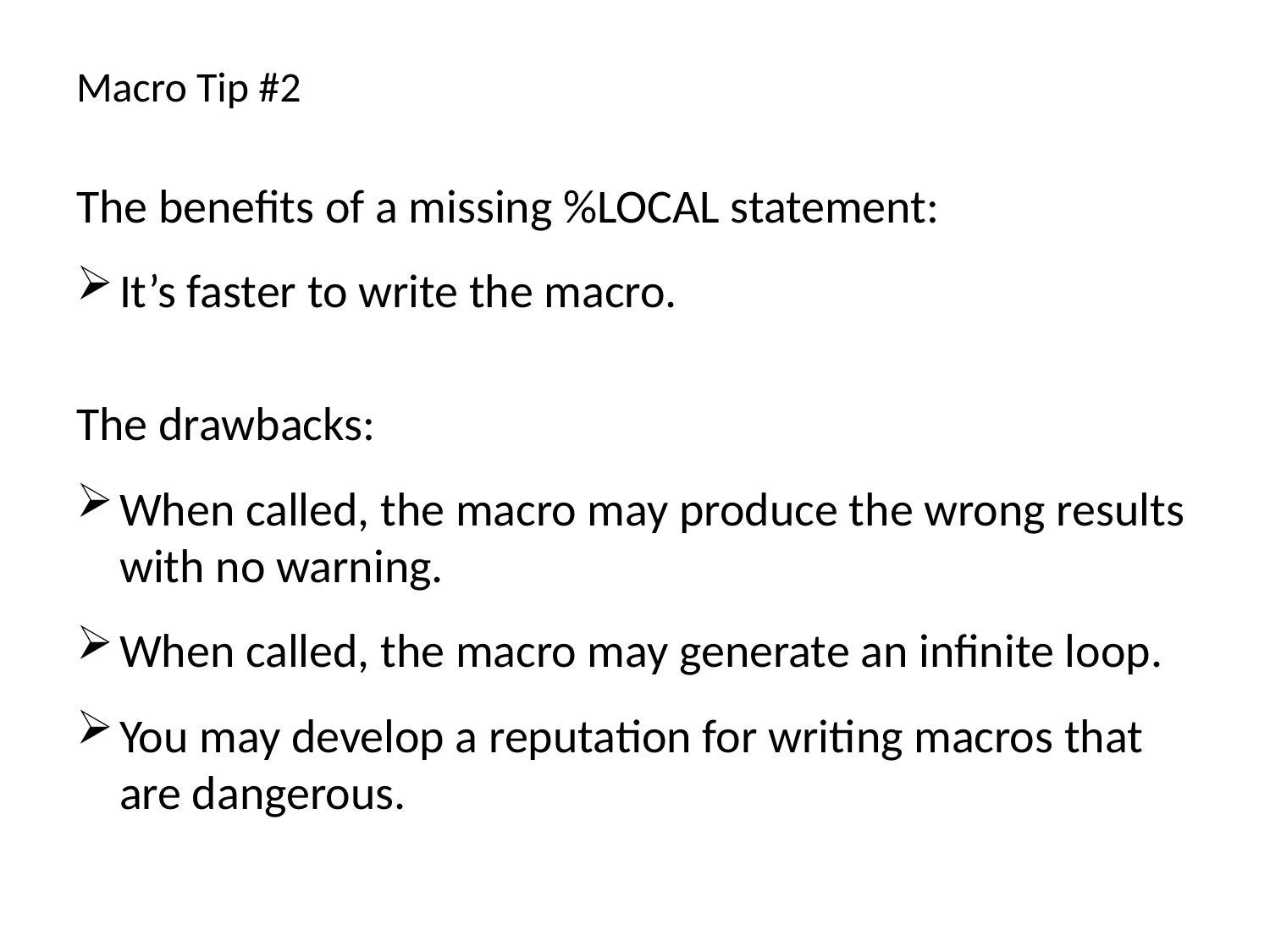

# Macro Tip #2
The benefits of a missing %LOCAL statement:

It’s faster to write the macro.

The drawbacks:

When called, the macro may produce the wrong results with no warning.

When called, the macro may generate an infinite loop.

You may develop a reputation for writing macros that are dangerous.